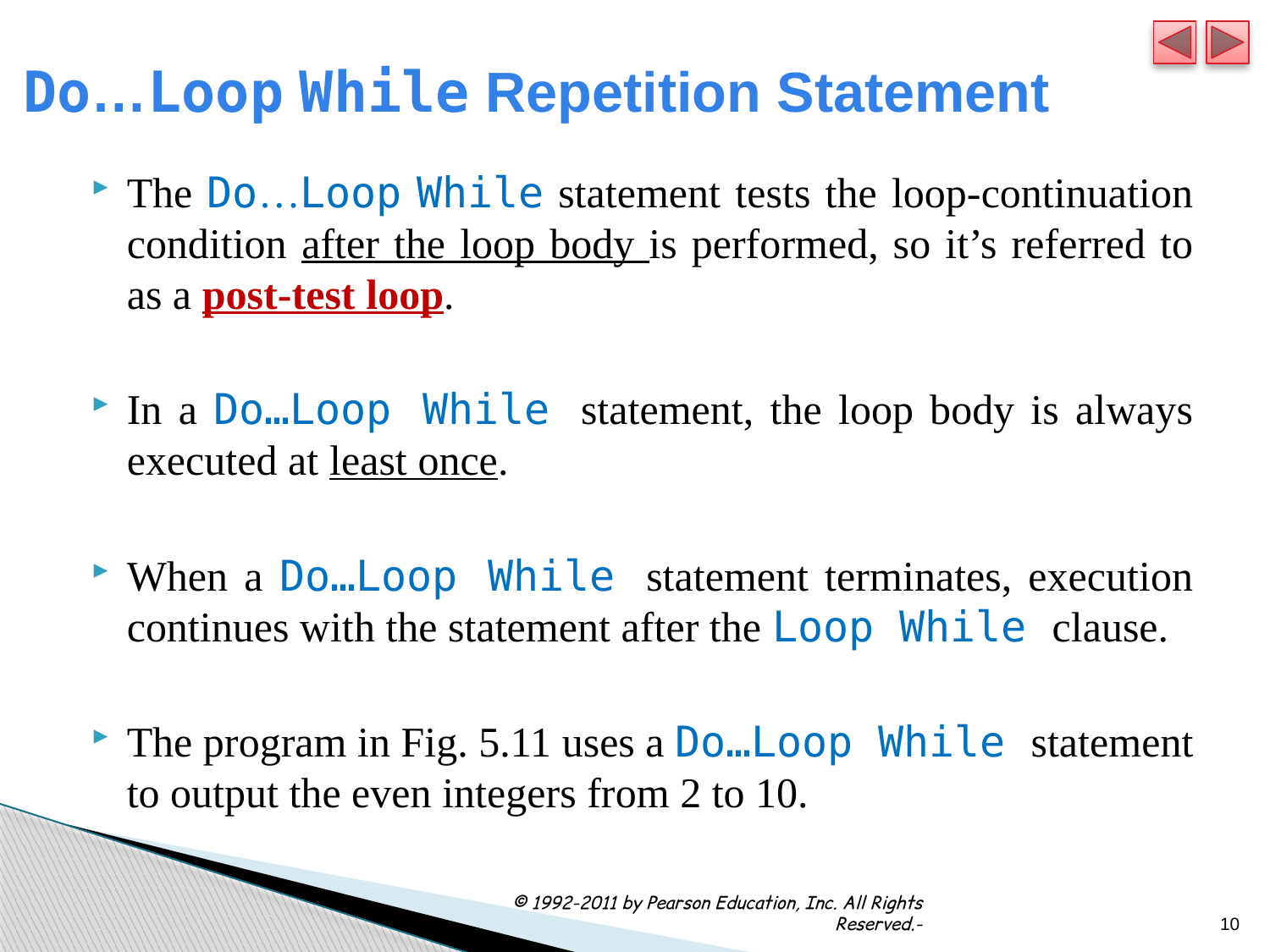

# Do…Loop While Repetition Statement
The Do…Loop While statement tests the loop-continuation condition after the loop body is performed, so it’s referred to as a post-test loop.

In a Do…Loop While statement, the loop body is always executed at least once.

When a Do…Loop While statement terminates, execution continues with the statement after the Loop While clause.

The program in Fig. 5.11 uses a Do…Loop While statement to output the even integers from 2 to 10.
© 1992-2011 by Pearson Education, Inc. All Rights Reserved.-
10